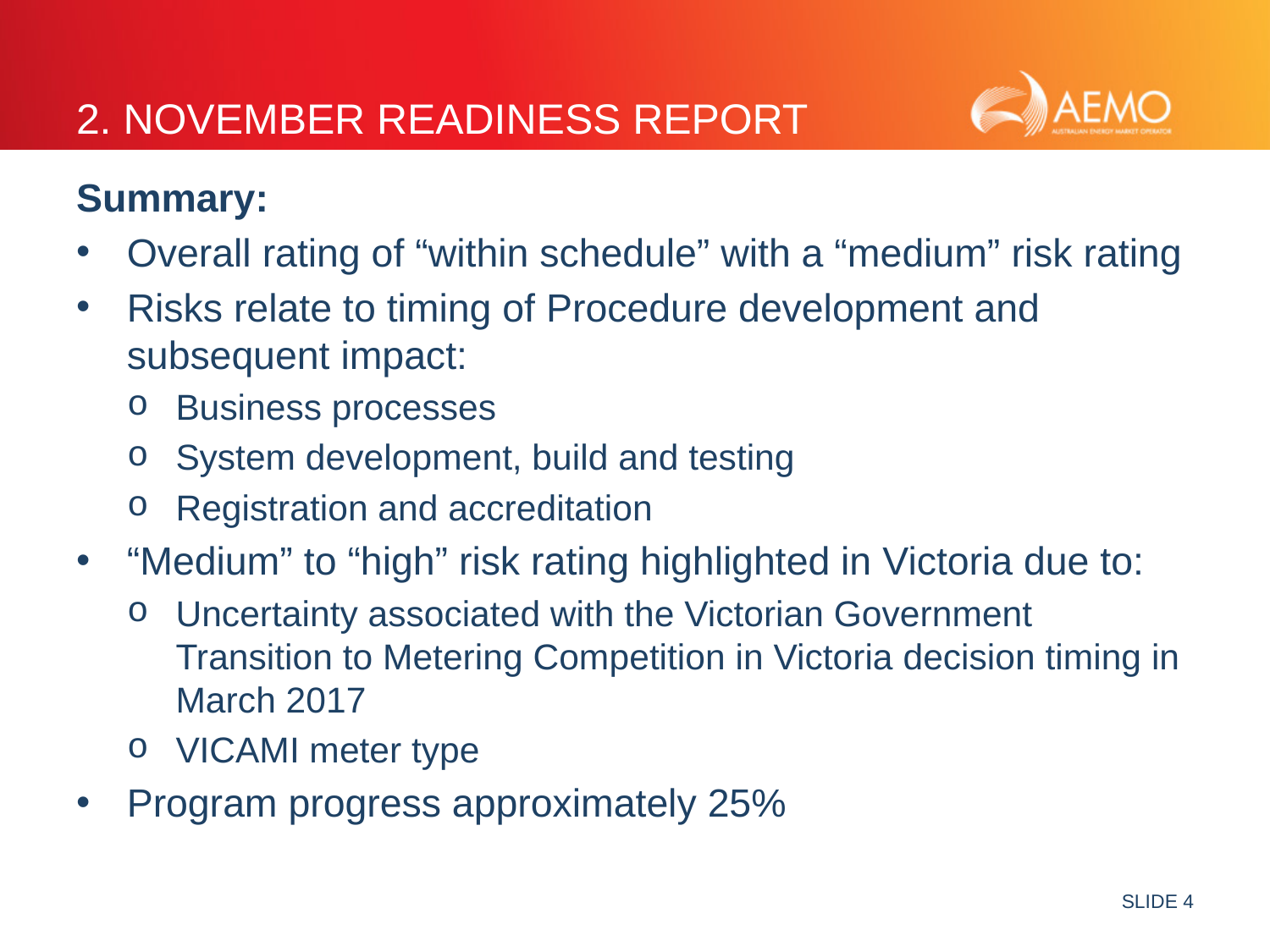

# 2. NOVEMBER READINESS REPORT
Summary:
Overall rating of “within schedule” with a “medium” risk rating
Risks relate to timing of Procedure development and subsequent impact:
Business processes
System development, build and testing
Registration and accreditation
“Medium” to “high” risk rating highlighted in Victoria due to:
Uncertainty associated with the Victorian Government Transition to Metering Competition in Victoria decision timing in March 2017
VICAMI meter type
Program progress approximately 25%